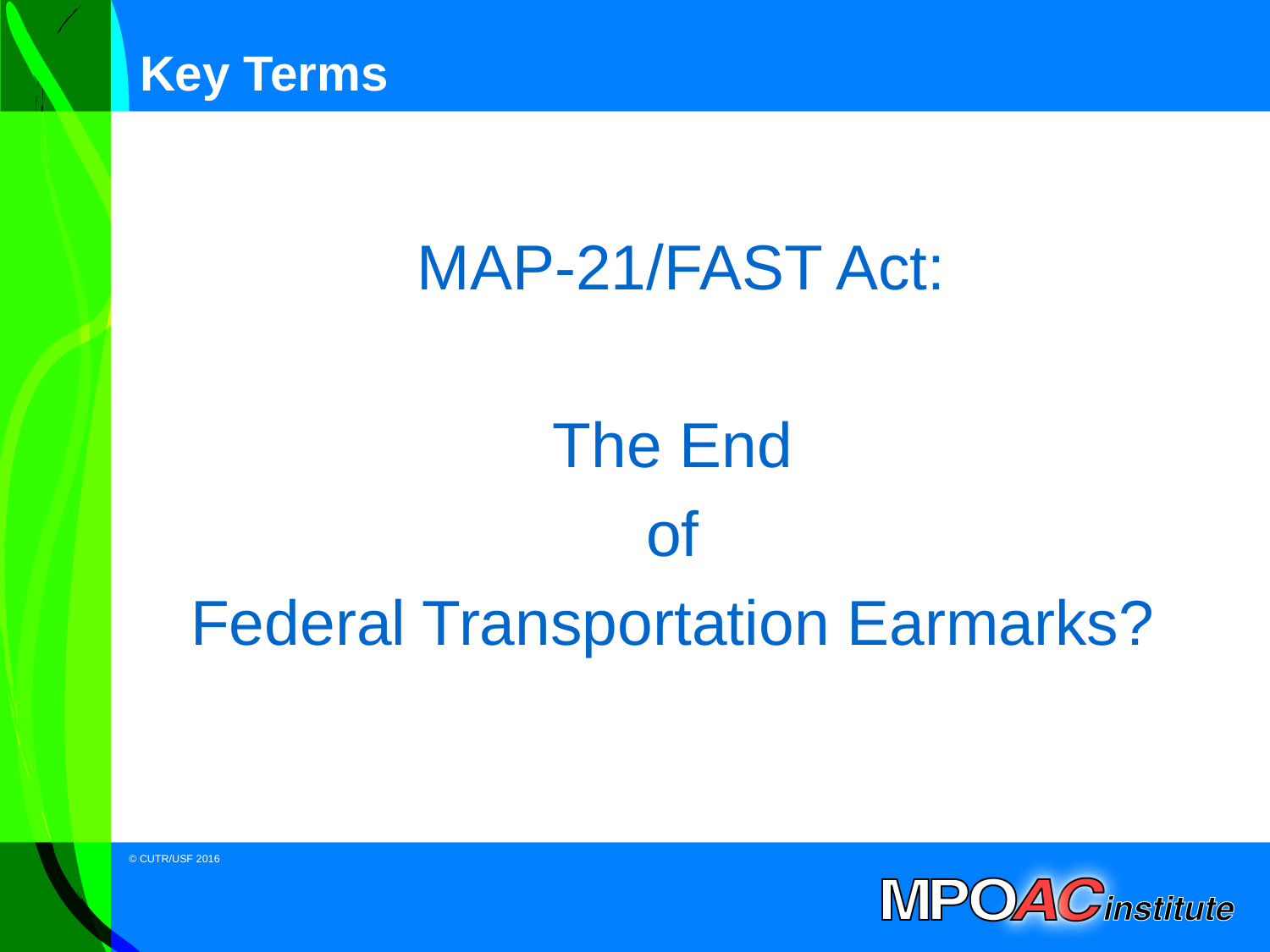

# Key Terms

MAP-21/FAST Act:

The End
of
Federal Transportation Earmarks?